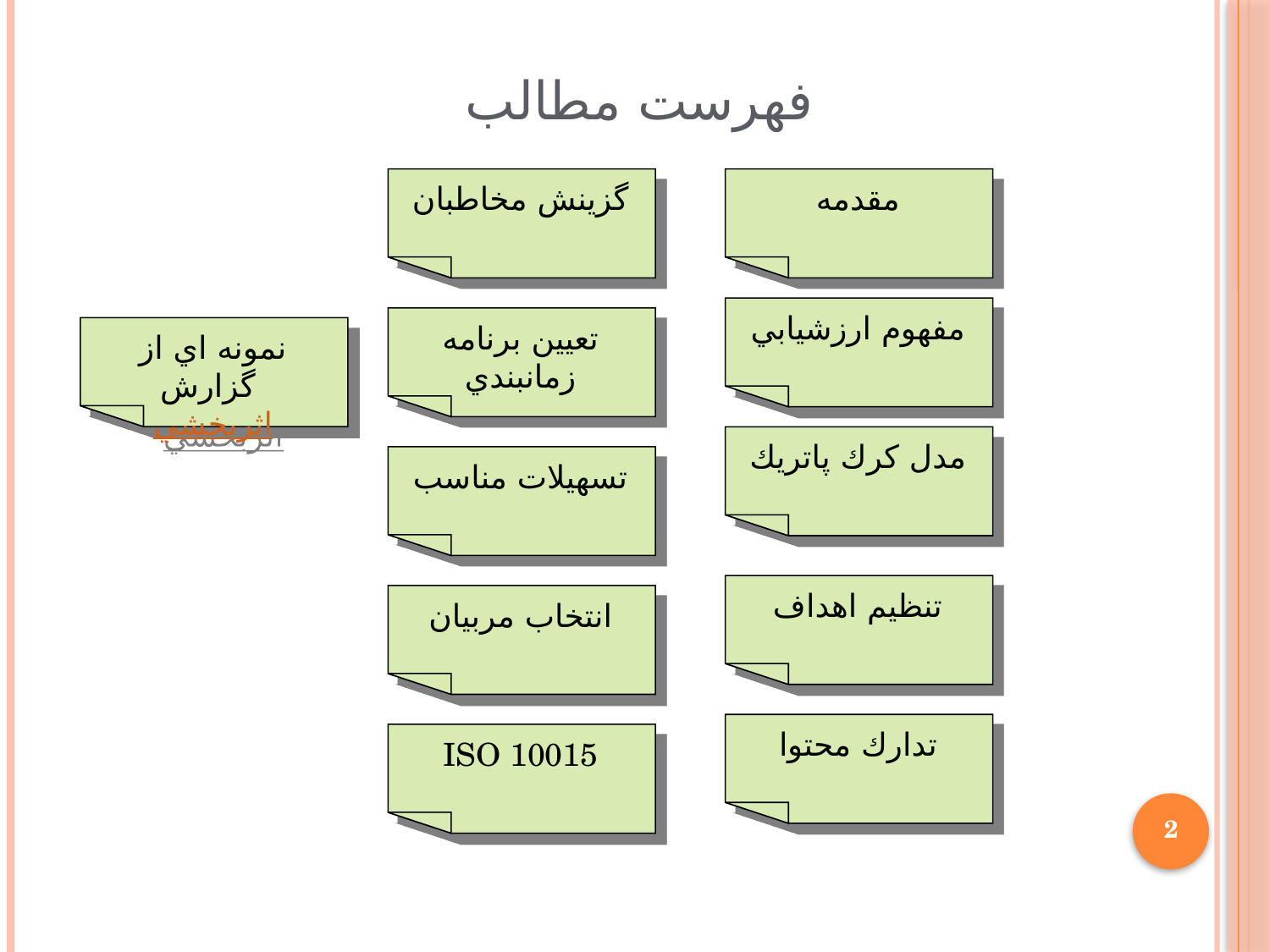

# فهرست مطالب
گزينش مخاطبان
مقدمه
مفهوم ارزشيابي
تعيين برنامه زمانبندي
نمونه اي از گزارش اثربخشي
مدل كرك پاتريك
تسهيلات مناسب
تنظيم اهداف
انتخاب مربيان
تدارك محتوا
ISO 10015
2